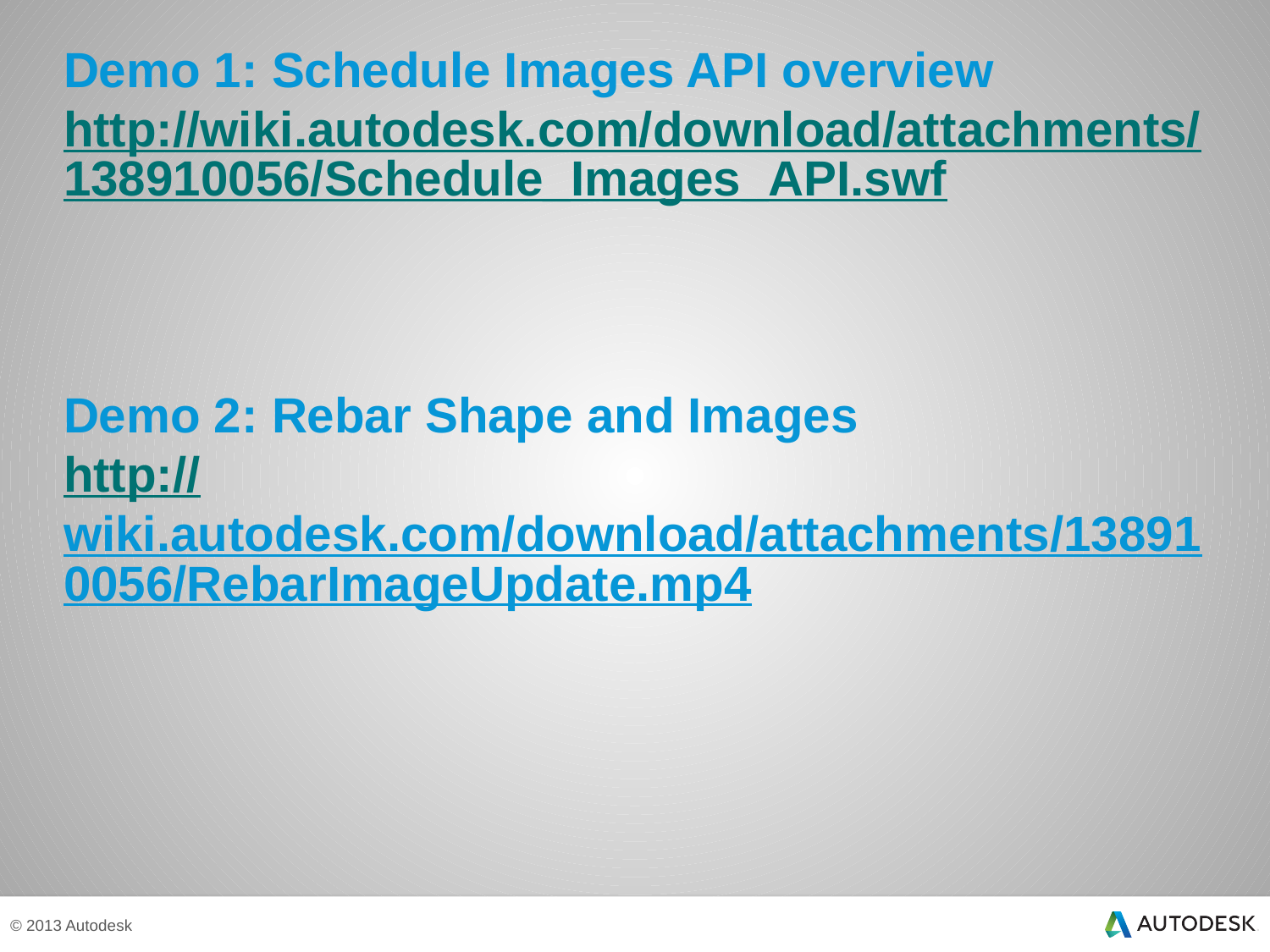

# Demo 1: Schedule Images API overview http://wiki.autodesk.com/download/attachments/138910056/Schedule_Images_API.swf Demo 2: Rebar Shape and Images http://wiki.autodesk.com/download/attachments/138910056/RebarImageUpdate.mp4